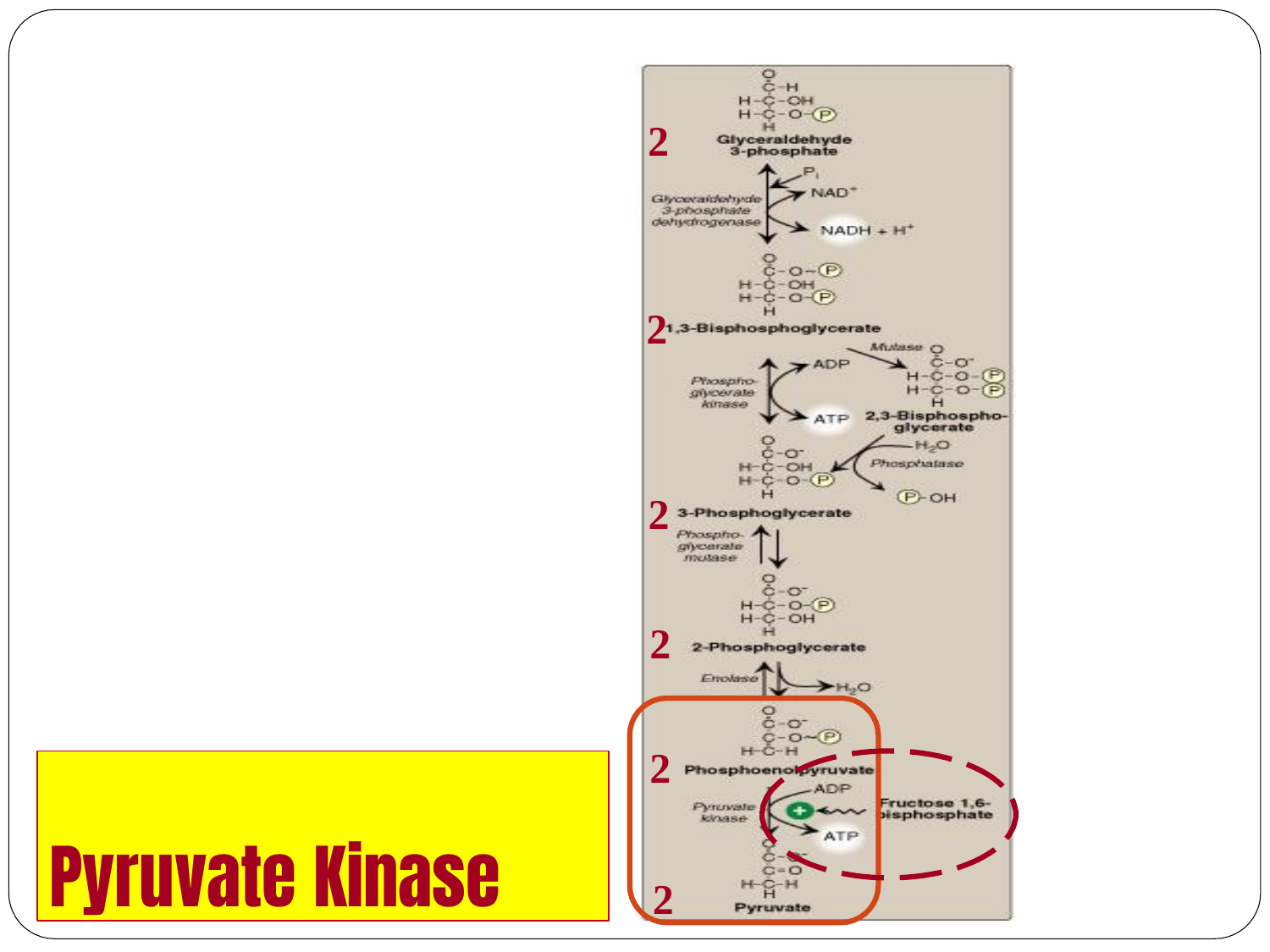

2
2
2

2

2

Pyruvate Kinase

2